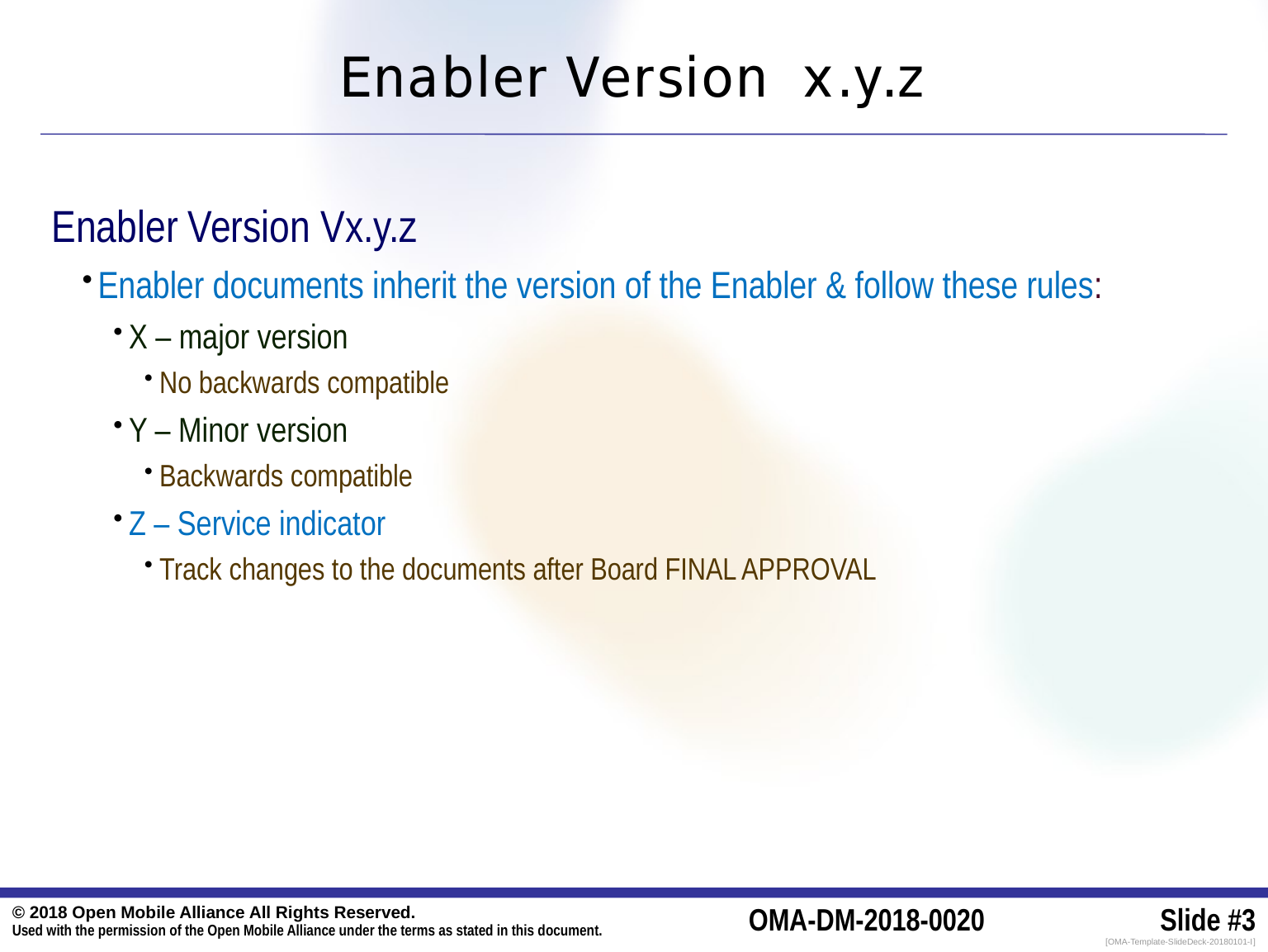

# Enabler Version  x.y.z

Enabler Version Vx.y.z
Enabler documents inherit the version of the Enabler & follow these rules:
X – major version
No backwards compatible
Y – Minor version
Backwards compatible
Z – Service indicator
Track changes to the documents after Board FINAL APPROVAL